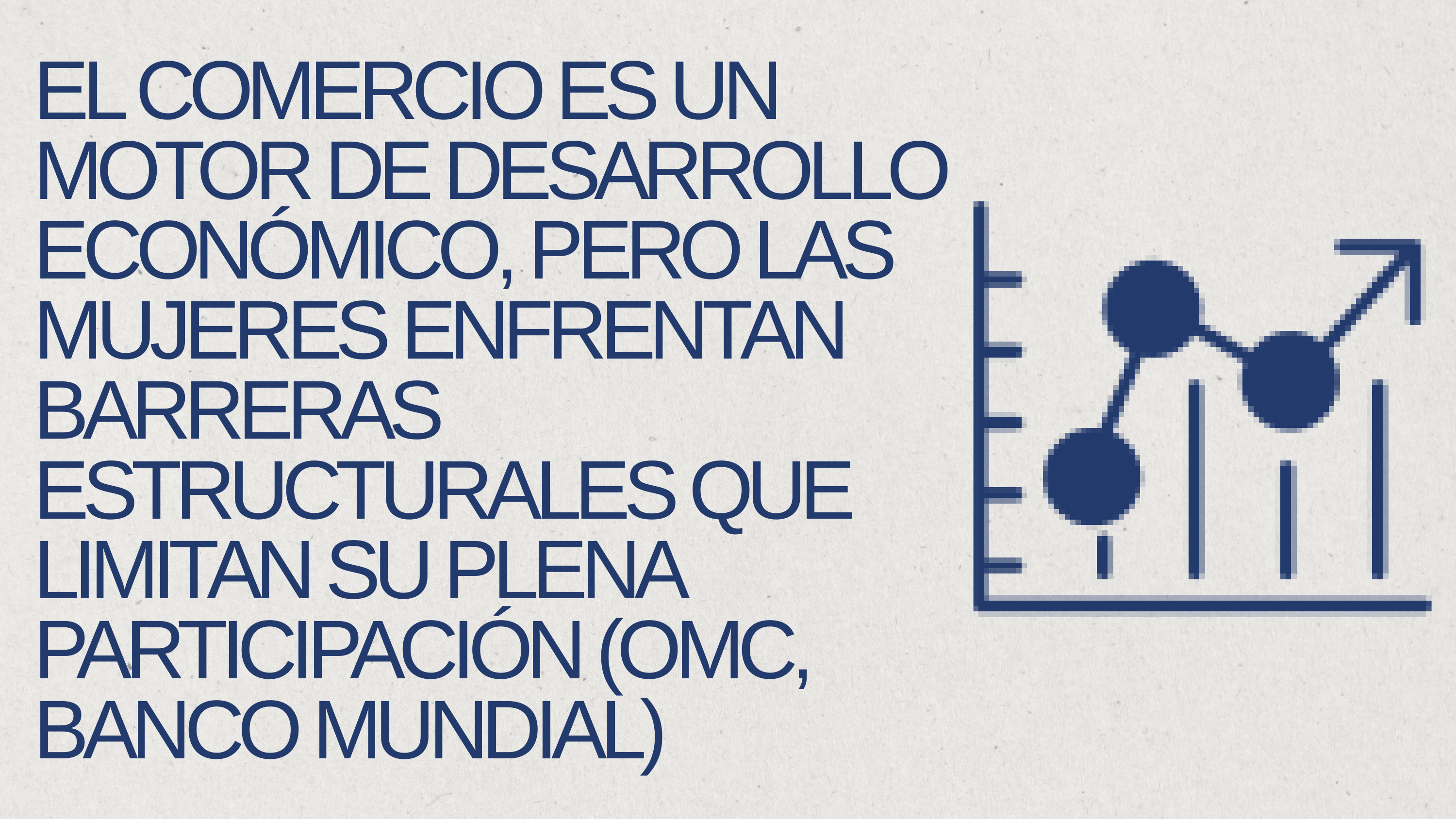

EL COMERCIO ES UN MOTOR DE DESARROLLO ECONÓMICO, PERO LAS MUJERES ENFRENTAN BARRERAS ESTRUCTURALES QUE LIMITAN SU PLENA PARTICIPACIÓN (OMC, BANCO MUNDIAL)